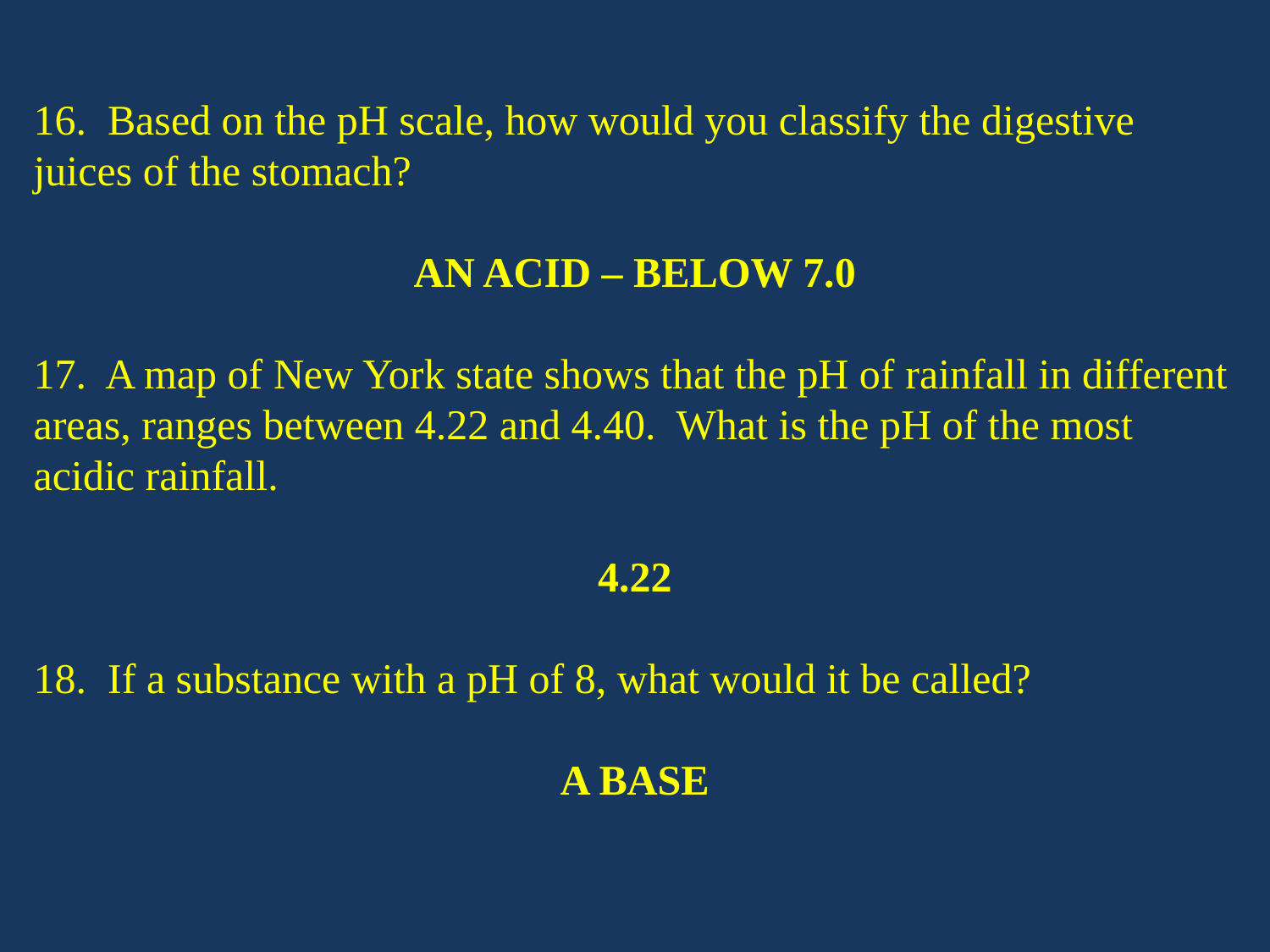

16.  Based on the pH scale, how would you classify the digestive juices of the stomach?

AN ACID – BELOW 7.0

17.  A map of New York state shows that the pH of rainfall in different areas, ranges between 4.22 and 4.40.  What is the pH of the most acidic rainfall.

4.22

18.  If a substance with a pH of 8, what would it be called?

A BASE